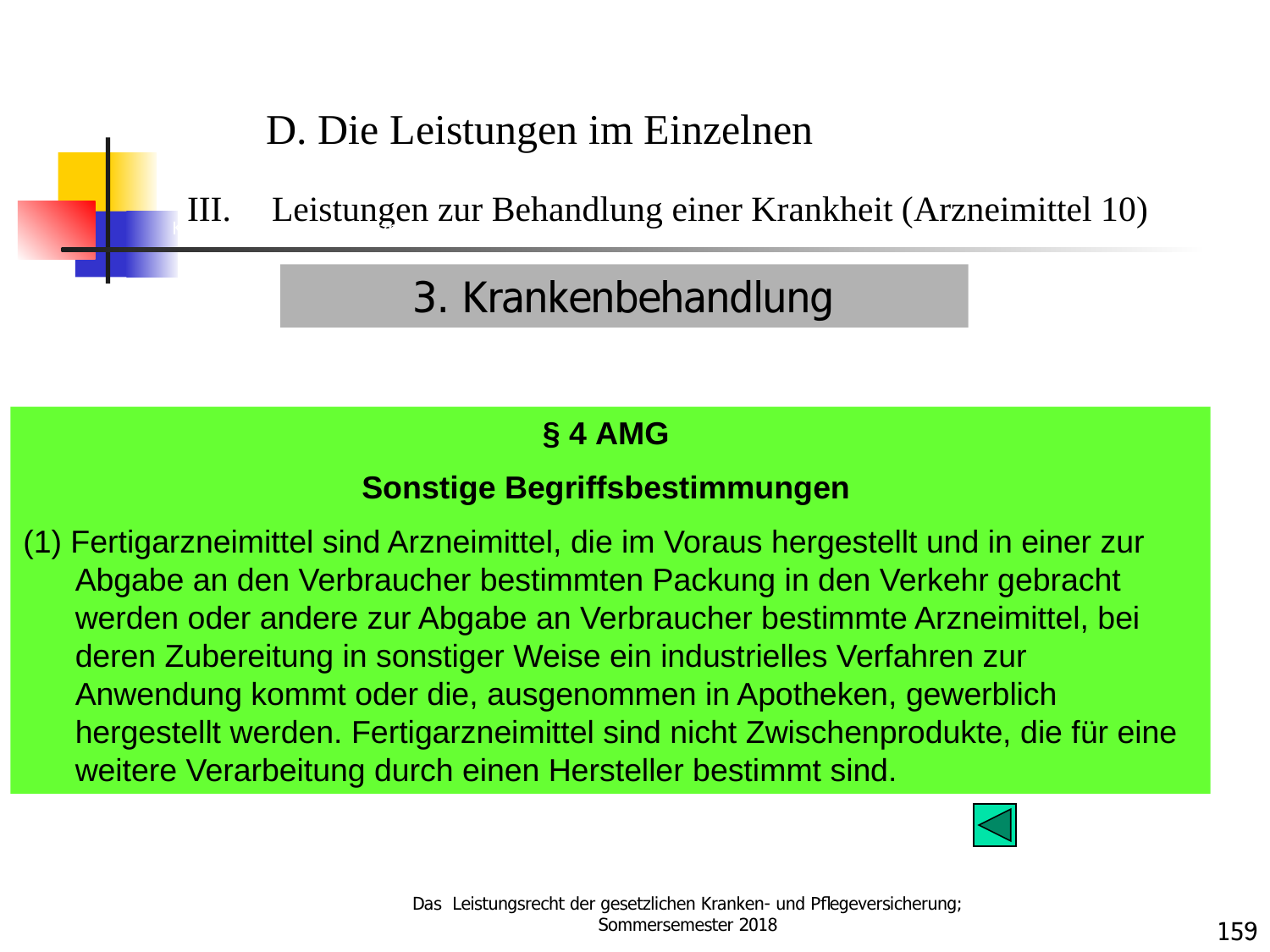

Krankenbehandlung 10 (Arzneimittel)
D. Die Leistungen im Einzelnen

Leistungen zur Behandlung einer Krankheit (Arzneimittel 10)
3. Krankenbehandlung
§ 4 AMG
Sonstige Begriffsbestimmungen
(1) Fertigarzneimittel sind Arzneimittel, die im Voraus hergestellt und in einer zur Abgabe an den Verbraucher bestimmten Packung in den Verkehr gebracht werden oder andere zur Abgabe an Verbraucher bestimmte Arzneimittel, bei deren Zubereitung in sonstiger Weise ein industrielles Verfahren zur Anwendung kommt oder die, ausgenommen in Apotheken, gewerblich hergestellt werden. Fertigarzneimittel sind nicht Zwischenprodukte, die für eine weitere Verarbeitung durch einen Hersteller bestimmt sind.
Krankheit

Das  Leistungsrecht der gesetzlichen Kranken- und Pflegeversicherung; Sommersemester 2018
159